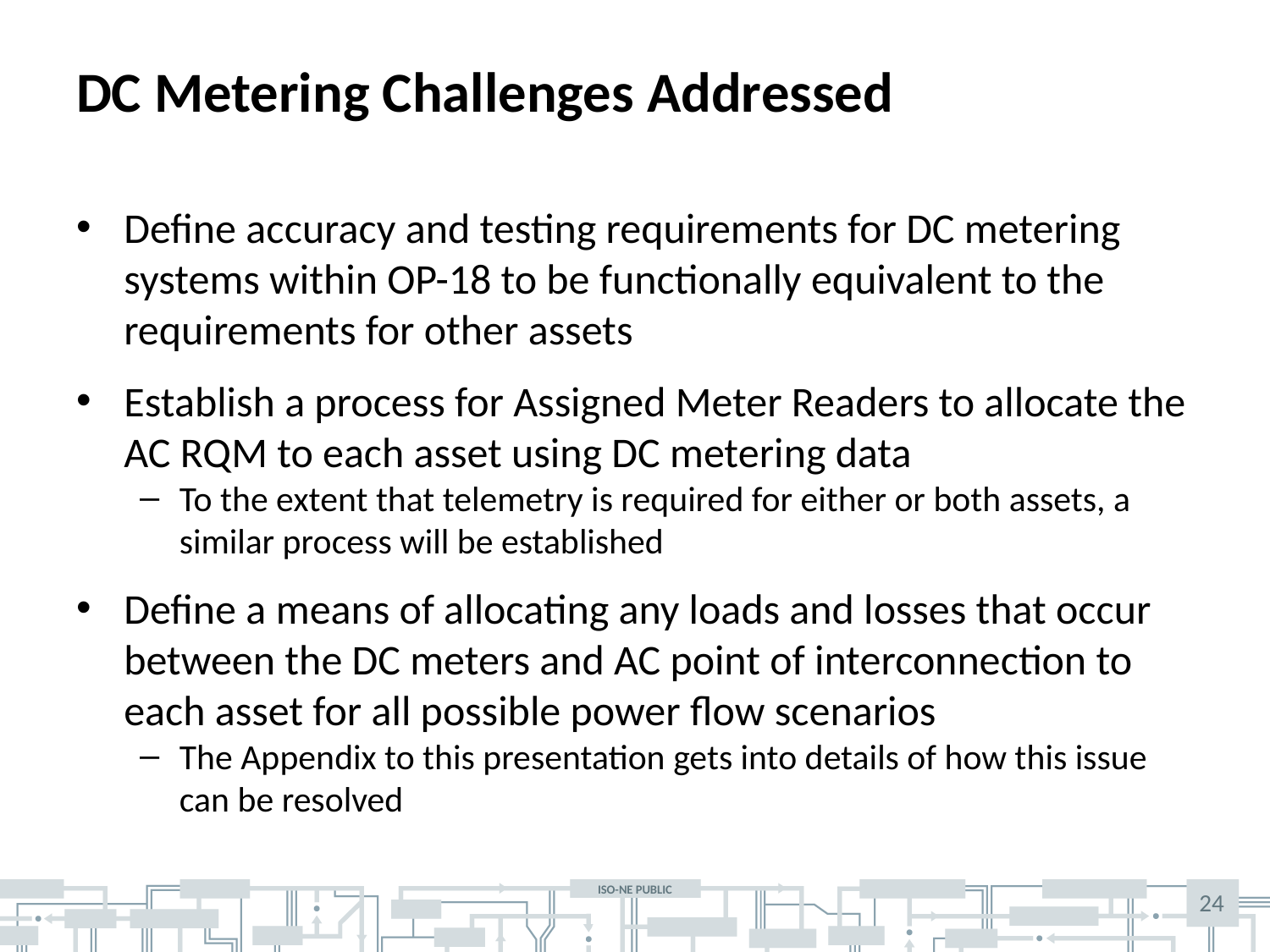

# DC Metering Challenges Addressed
Define accuracy and testing requirements for DC metering systems within OP-18 to be functionally equivalent to the requirements for other assets
Establish a process for Assigned Meter Readers to allocate the AC RQM to each asset using DC metering data
To the extent that telemetry is required for either or both assets, a similar process will be established
Define a means of allocating any loads and losses that occur between the DC meters and AC point of interconnection to each asset for all possible power flow scenarios
The Appendix to this presentation gets into details of how this issue can be resolved

24